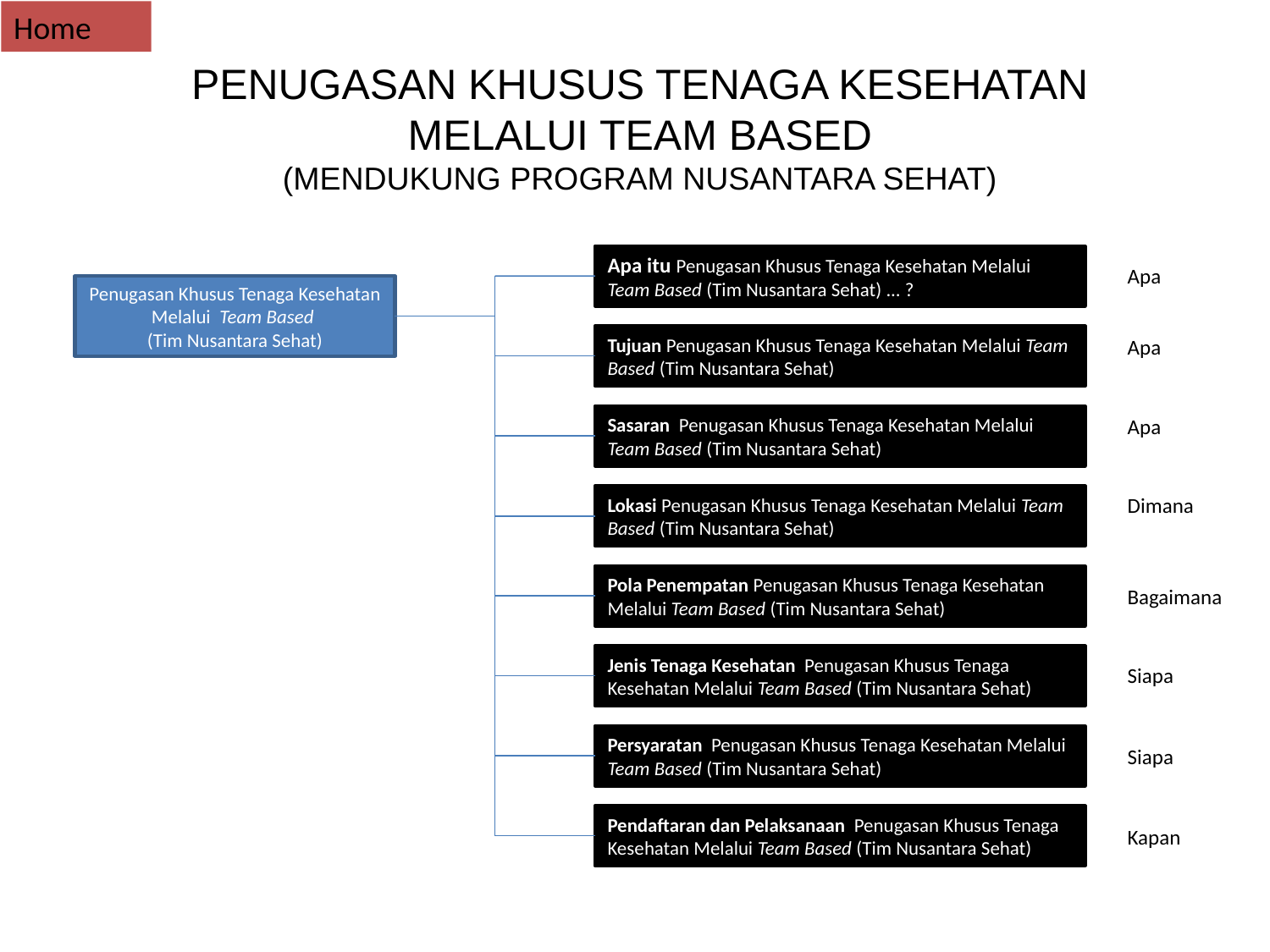

Home
# PENUGASAN KHUSUS TENAGA KESEHATAN MELALUI TEAM BASED (MENDUKUNG PROGRAM NUSANTARA SEHAT)
Apa itu Penugasan Khusus Tenaga Kesehatan Melalui Team Based (Tim Nusantara Sehat) ... ?
Apa
Penugasan Khusus Tenaga Kesehatan Melalui  Team Based
(Tim Nusantara Sehat)
Tujuan Penugasan Khusus Tenaga Kesehatan Melalui Team Based (Tim Nusantara Sehat)
Apa
Sasaran  Penugasan Khusus Tenaga Kesehatan Melalui Team Based (Tim Nusantara Sehat)
Apa
Lokasi Penugasan Khusus Tenaga Kesehatan Melalui Team Based (Tim Nusantara Sehat)
Dimana
Pola Penempatan Penugasan Khusus Tenaga Kesehatan Melalui Team Based (Tim Nusantara Sehat)
Bagaimana
Jenis Tenaga Kesehatan  Penugasan Khusus Tenaga Kesehatan Melalui Team Based (Tim Nusantara Sehat)
Siapa
Persyaratan  Penugasan Khusus Tenaga Kesehatan Melalui Team Based (Tim Nusantara Sehat)
Siapa
Pendaftaran dan Pelaksanaan  Penugasan Khusus Tenaga Kesehatan Melalui Team Based (Tim Nusantara Sehat)
Kapan